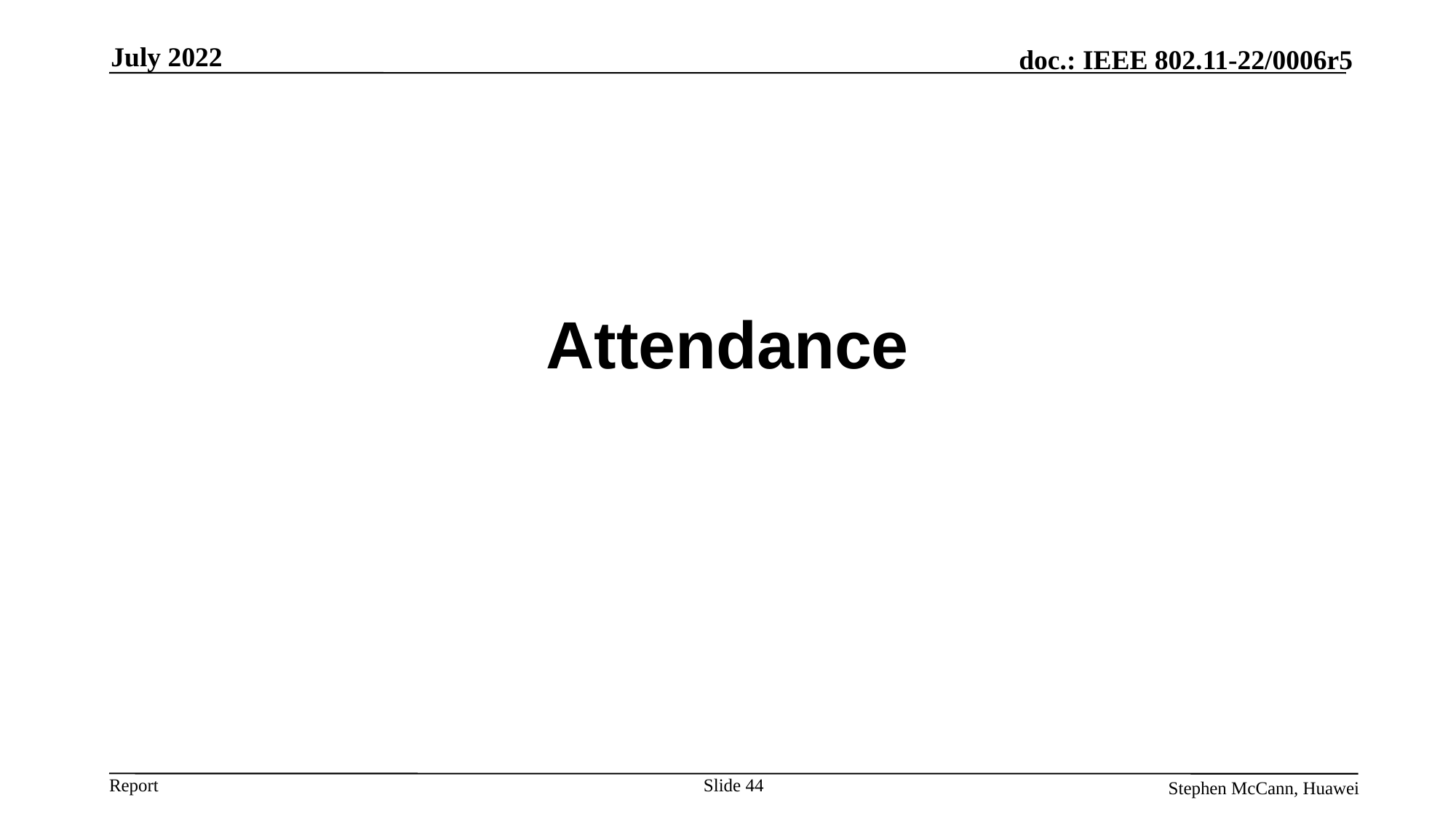

July 2022
# Attendance
Slide 44
Stephen McCann, Huawei